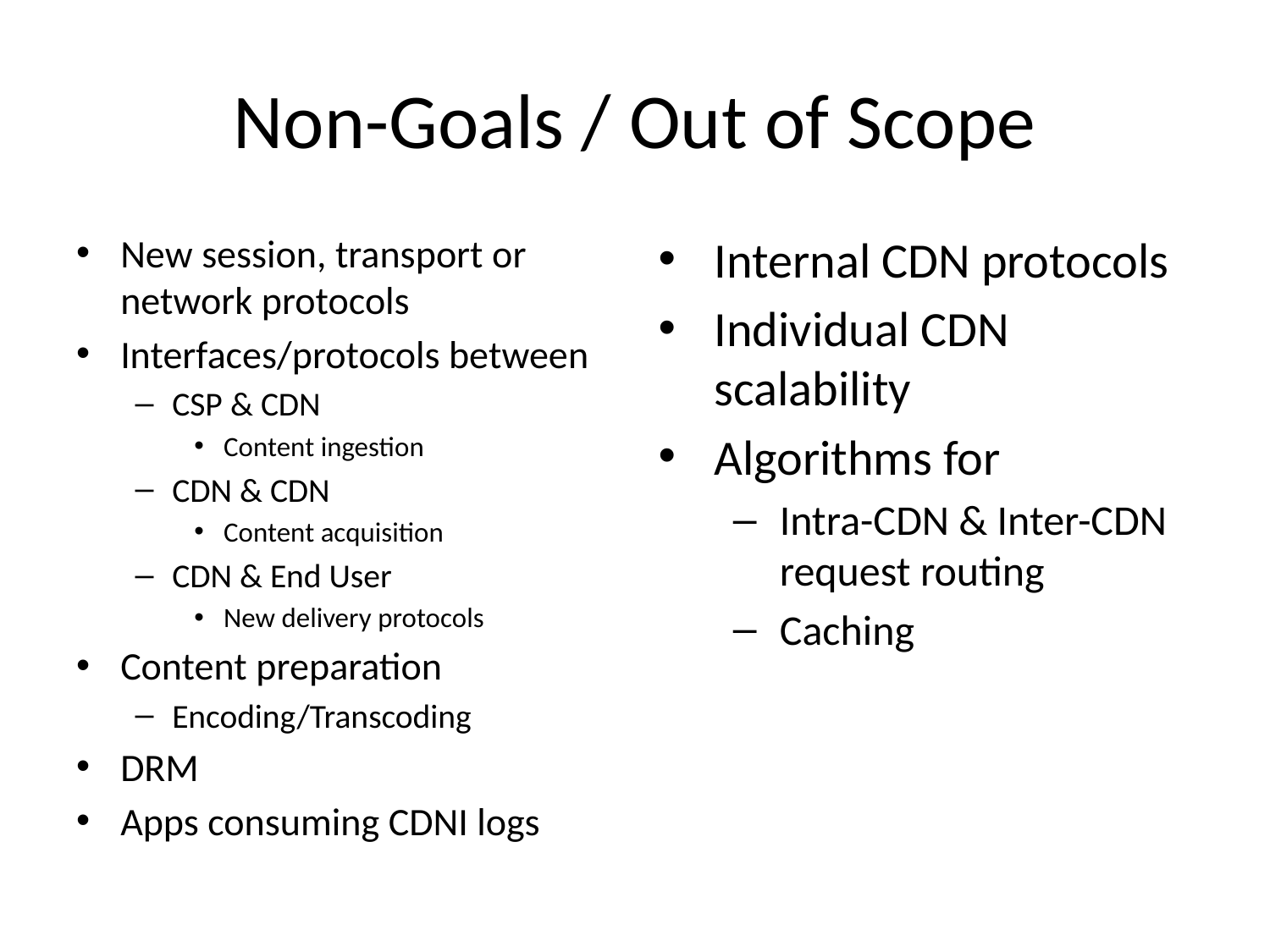

# Non-Goals / Out of Scope
New session, transport or network protocols
Interfaces/protocols between
CSP & CDN
Content ingestion
CDN & CDN
Content acquisition
CDN & End User
New delivery protocols
Content preparation
Encoding/Transcoding
DRM
Apps consuming CDNI logs

Internal CDN protocols
Individual CDN scalability
Algorithms for
Intra-CDN & Inter-CDN request routing
Caching